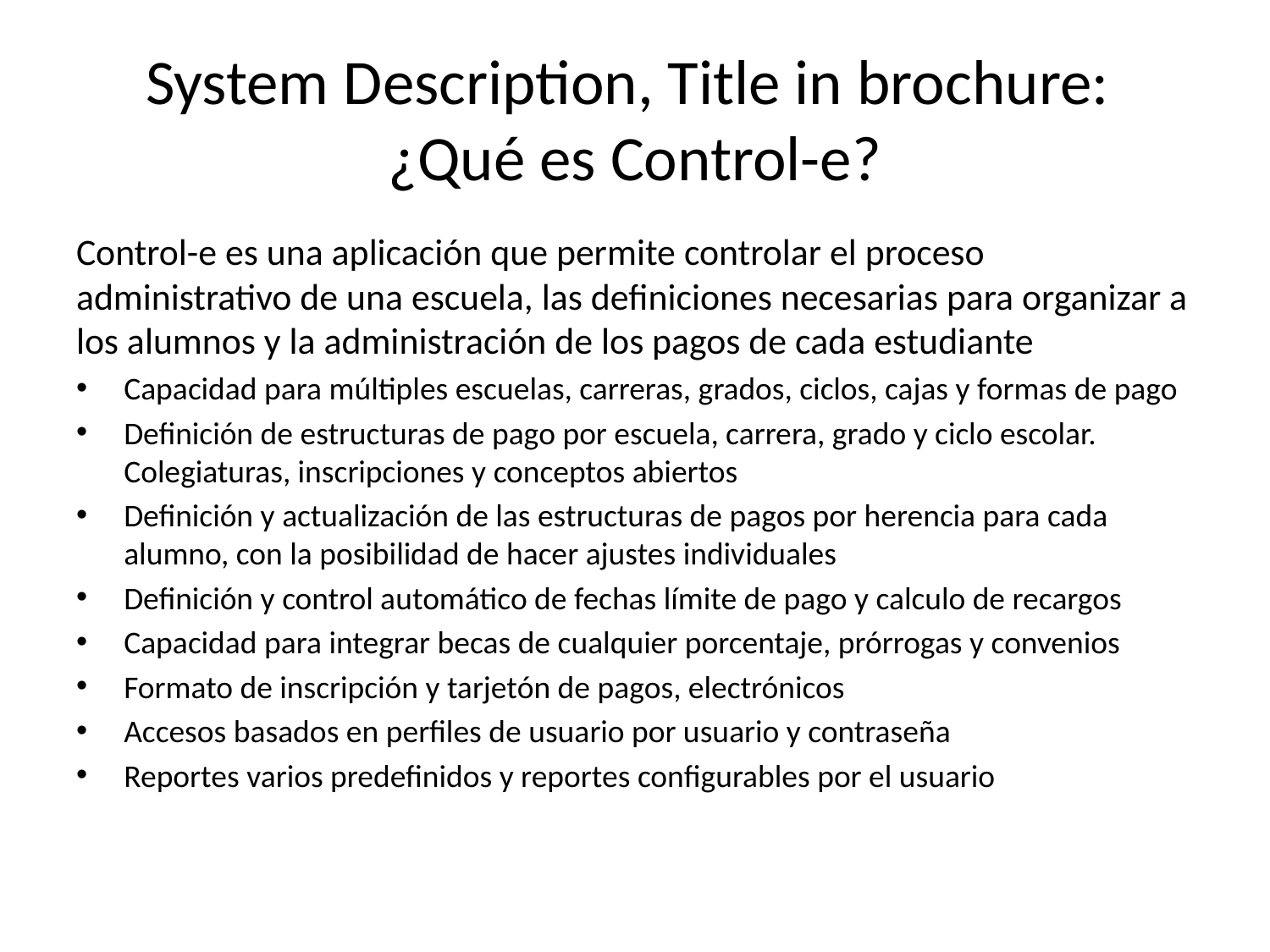

# System Description, Title in brochure: ¿Qué es Control-e?
Control-e es una aplicación que permite controlar el proceso administrativo de una escuela, las definiciones necesarias para organizar a los alumnos y la administración de los pagos de cada estudiante
Capacidad para múltiples escuelas, carreras, grados, ciclos, cajas y formas de pago
Definición de estructuras de pago por escuela, carrera, grado y ciclo escolar. Colegiaturas, inscripciones y conceptos abiertos
Definición y actualización de las estructuras de pagos por herencia para cada alumno, con la posibilidad de hacer ajustes individuales
Definición y control automático de fechas límite de pago y calculo de recargos
Capacidad para integrar becas de cualquier porcentaje, prórrogas y convenios
Formato de inscripción y tarjetón de pagos, electrónicos
Accesos basados en perfiles de usuario por usuario y contraseña
Reportes varios predefinidos y reportes configurables por el usuario